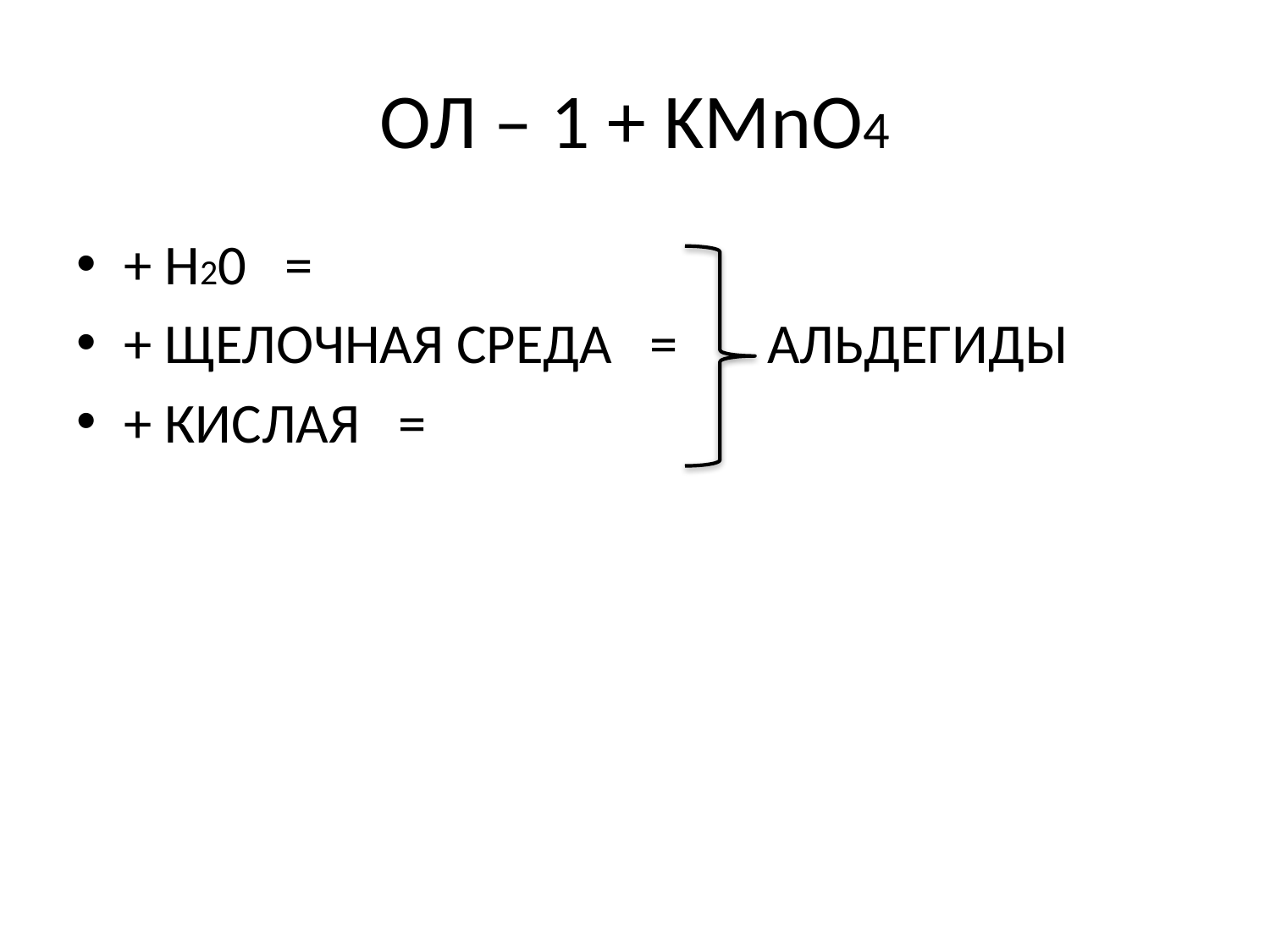

# ОЛ – 1 + KMnO4
+ H20   =
+ ЩЕЛОЧНАЯ СРЕДА   =       АЛЬДЕГИДЫ
+ КИСЛАЯ   =